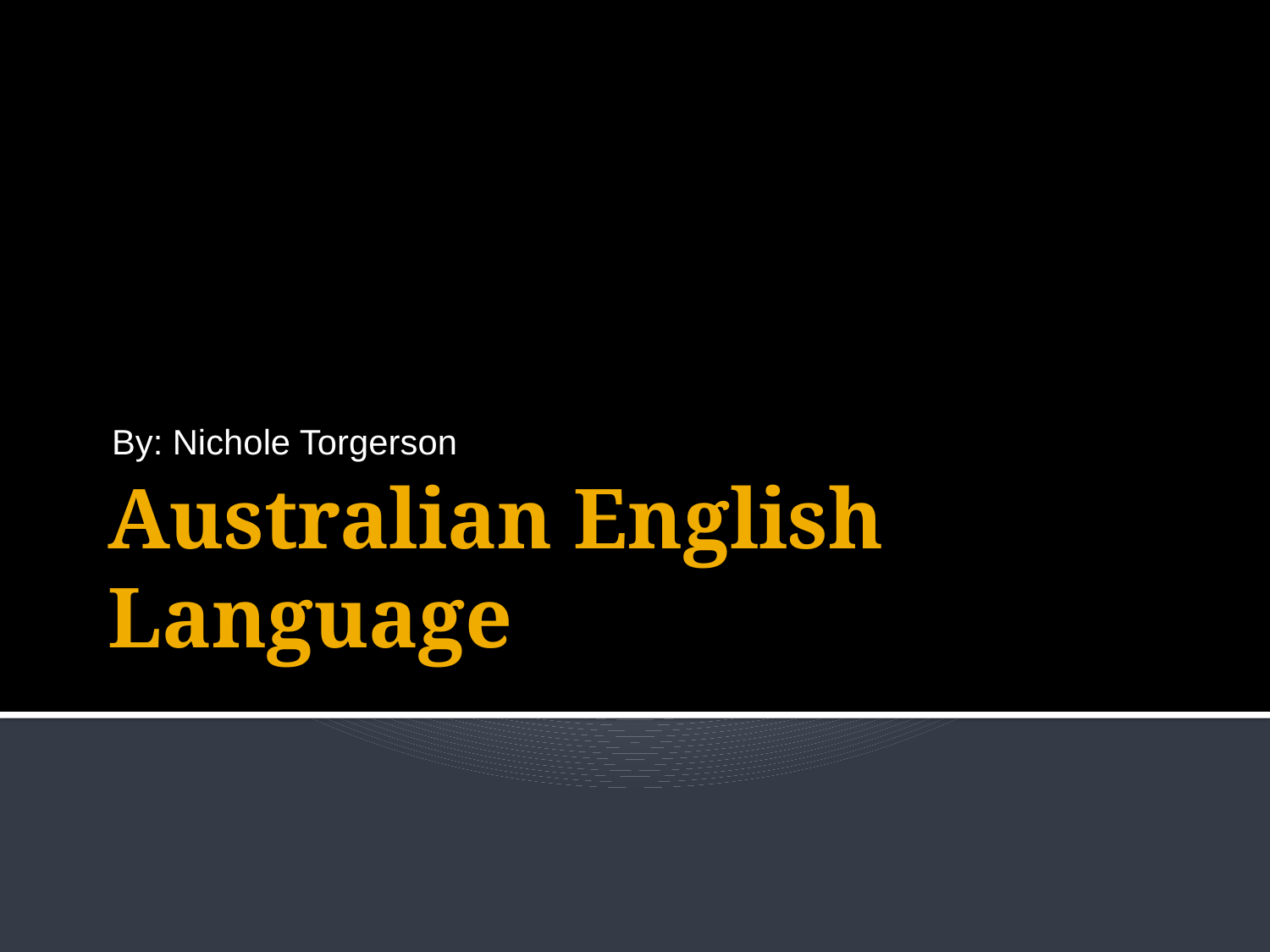

By: Nichole Torgerson
# Australian English Language